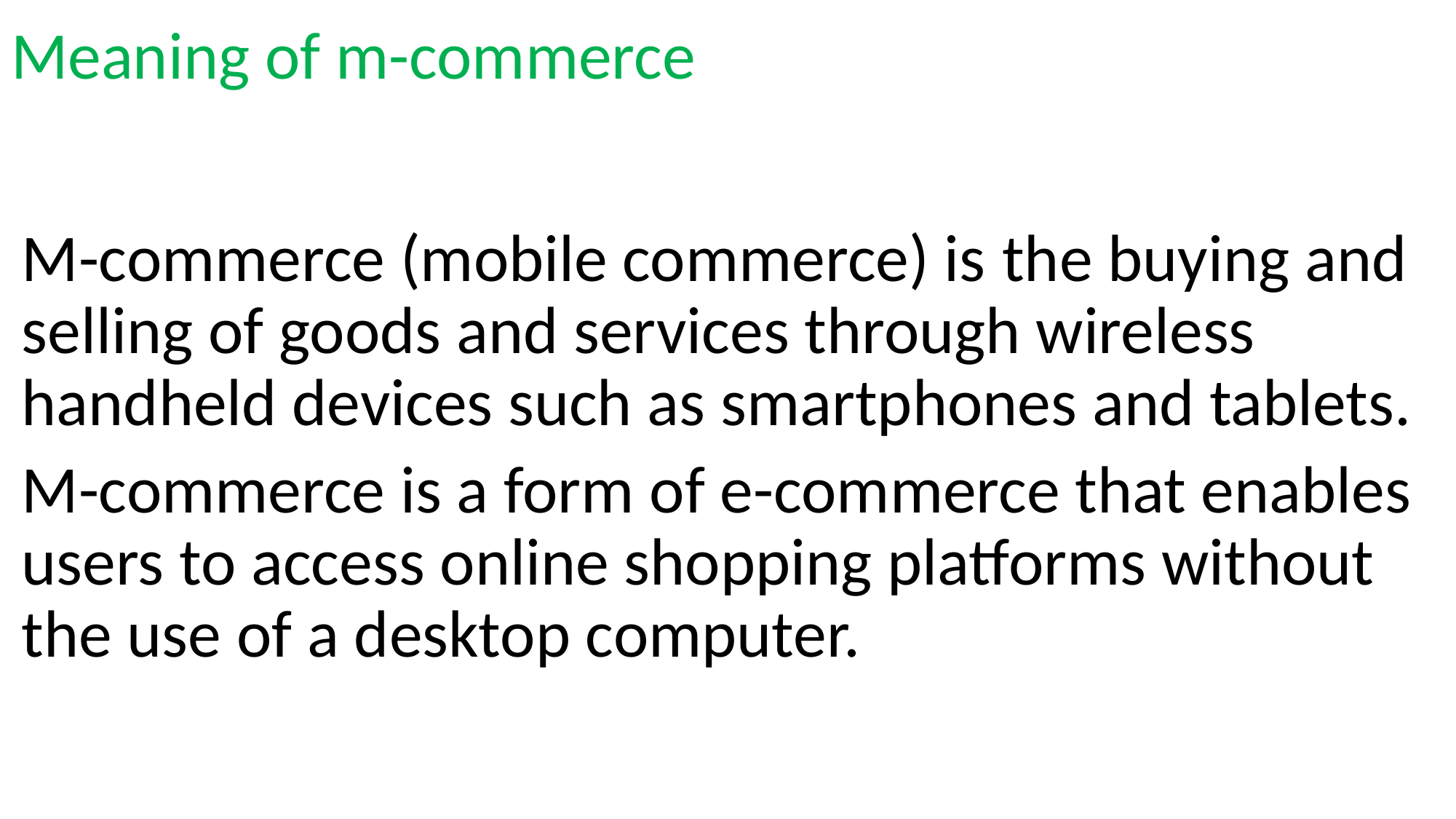

# Meaning of m-commerce
M-commerce (mobile commerce) is the buying and selling of goods and services through wireless handheld devices such as smartphones and tablets.
M-commerce is a form of e-commerce that enables users to access online shopping platforms without the use of a desktop computer.